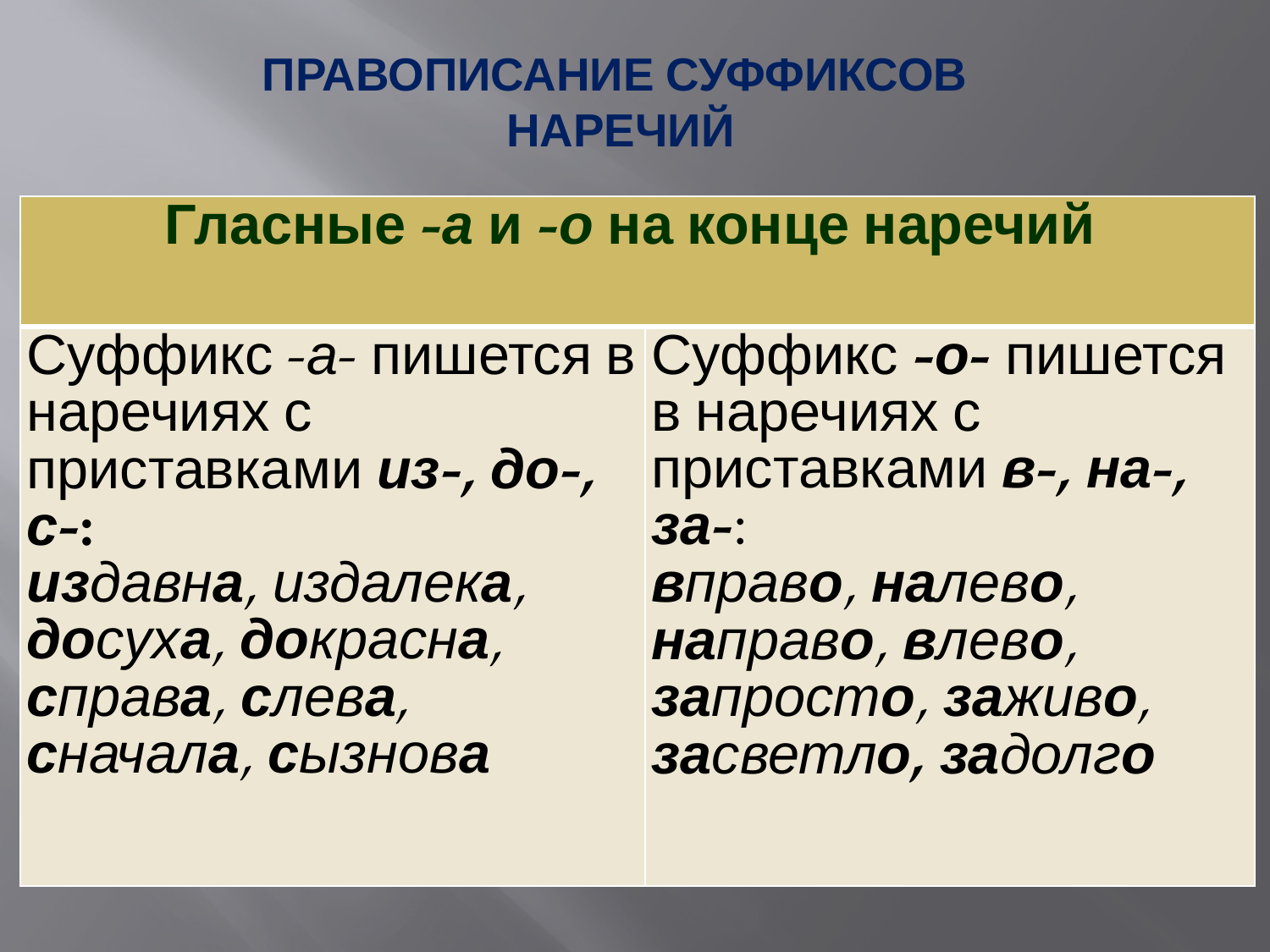

# ПРАВОПИСАНИЕ СУФФИКСОВ НАРЕЧИЙ
| Гласные -а и -о на конце наречий |  |
| --- | --- |
| Суффикс -а- пишется в наречиях с приставками из-, до-, с-: издавна, издалека, досуха, докрасна, справа, слева, сначала, сызнова | Суффикс -о- пишется в наречиях с приставками в-, на-, за-: вправо, налево, направо, влево, запросто, заживо, засветло, задолго |